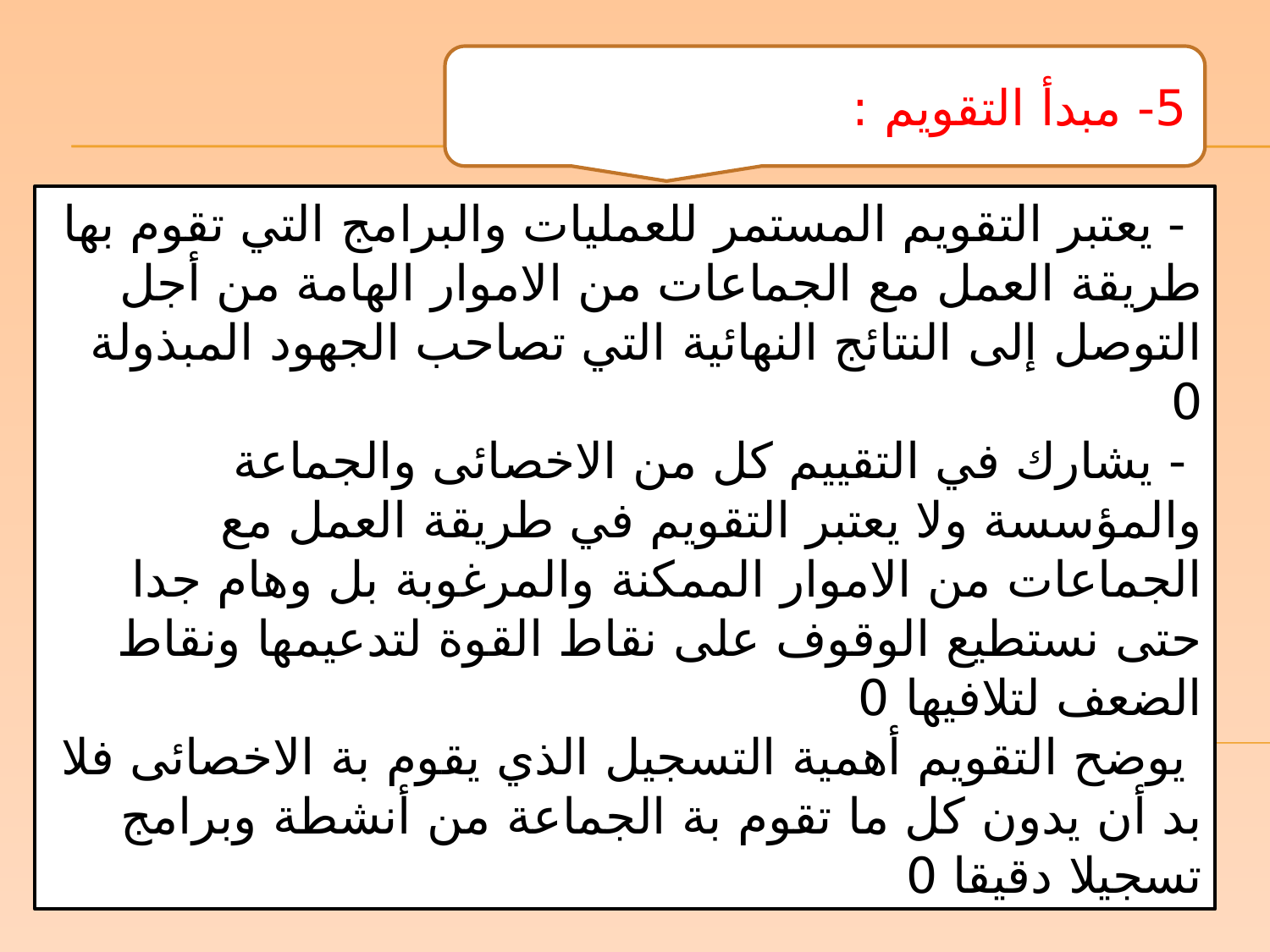

5- مبدأ التقويم :
 - يعتبر التقويم المستمر للعمليات والبرامج التي تقوم بها طريقة العمل مع الجماعات من الاموار الهامة من أجل التوصل إلى النتائج النهائية التي تصاحب الجهود المبذولة 0
 - يشارك في التقييم كل من الاخصائى والجماعة والمؤسسة ولا يعتبر التقويم في طريقة العمل مع الجماعات من الاموار الممكنة والمرغوبة بل وهام جدا حتى نستطيع الوقوف على نقاط القوة لتدعيمها ونقاط الضعف لتلافيها 0
 يوضح التقويم أهمية التسجيل الذي يقوم بة الاخصائى فلا بد أن يدون كل ما تقوم بة الجماعة من أنشطة وبرامج تسجيلا دقيقا 0